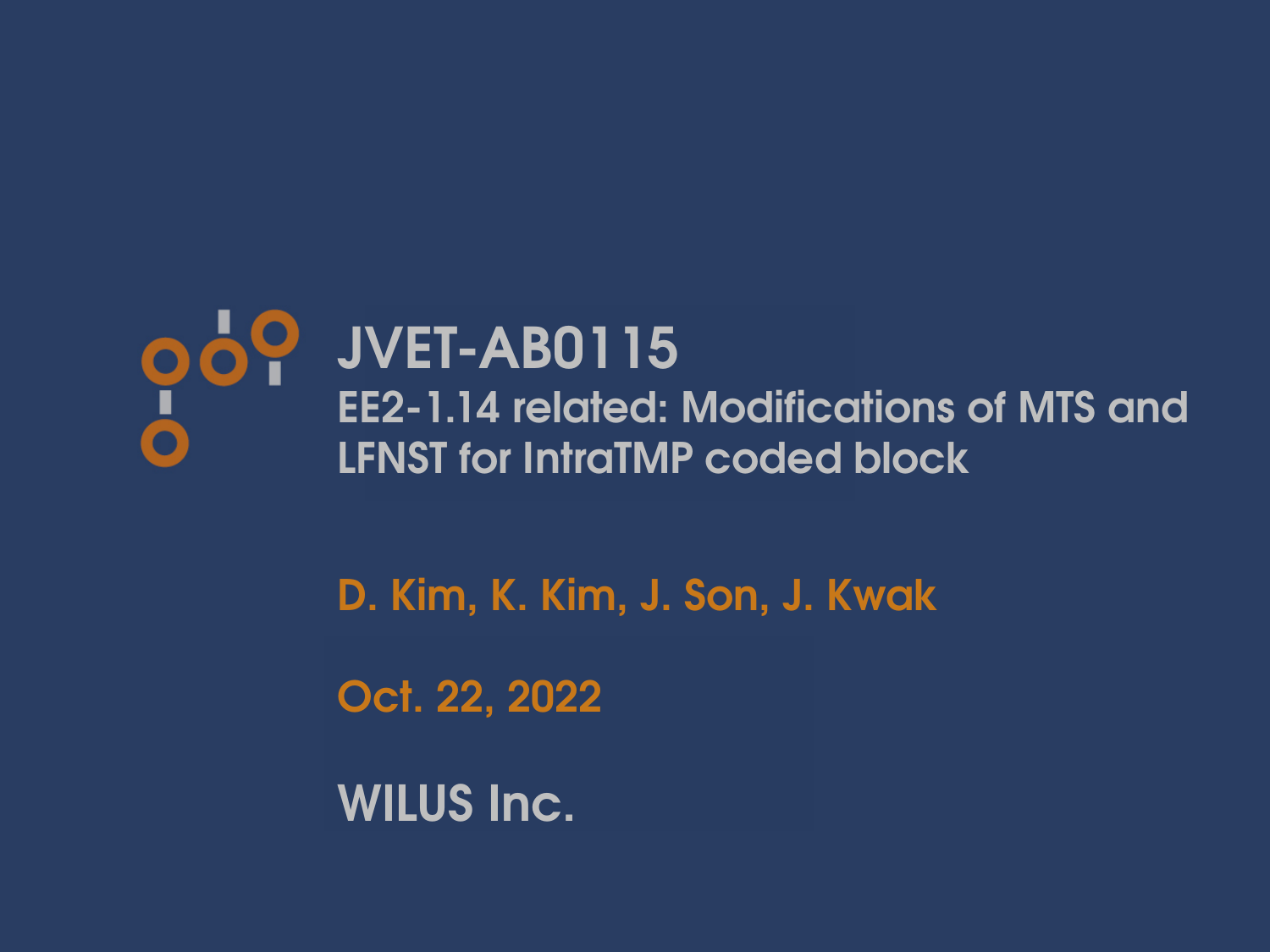

JVET-AB0115
EE2-1.14 related: Modifications of MTS and LFNST for IntraTMP coded block
D. Kim, K. Kim, J. Son, J. Kwak

Oct. 22, 2022

WILUS Inc.